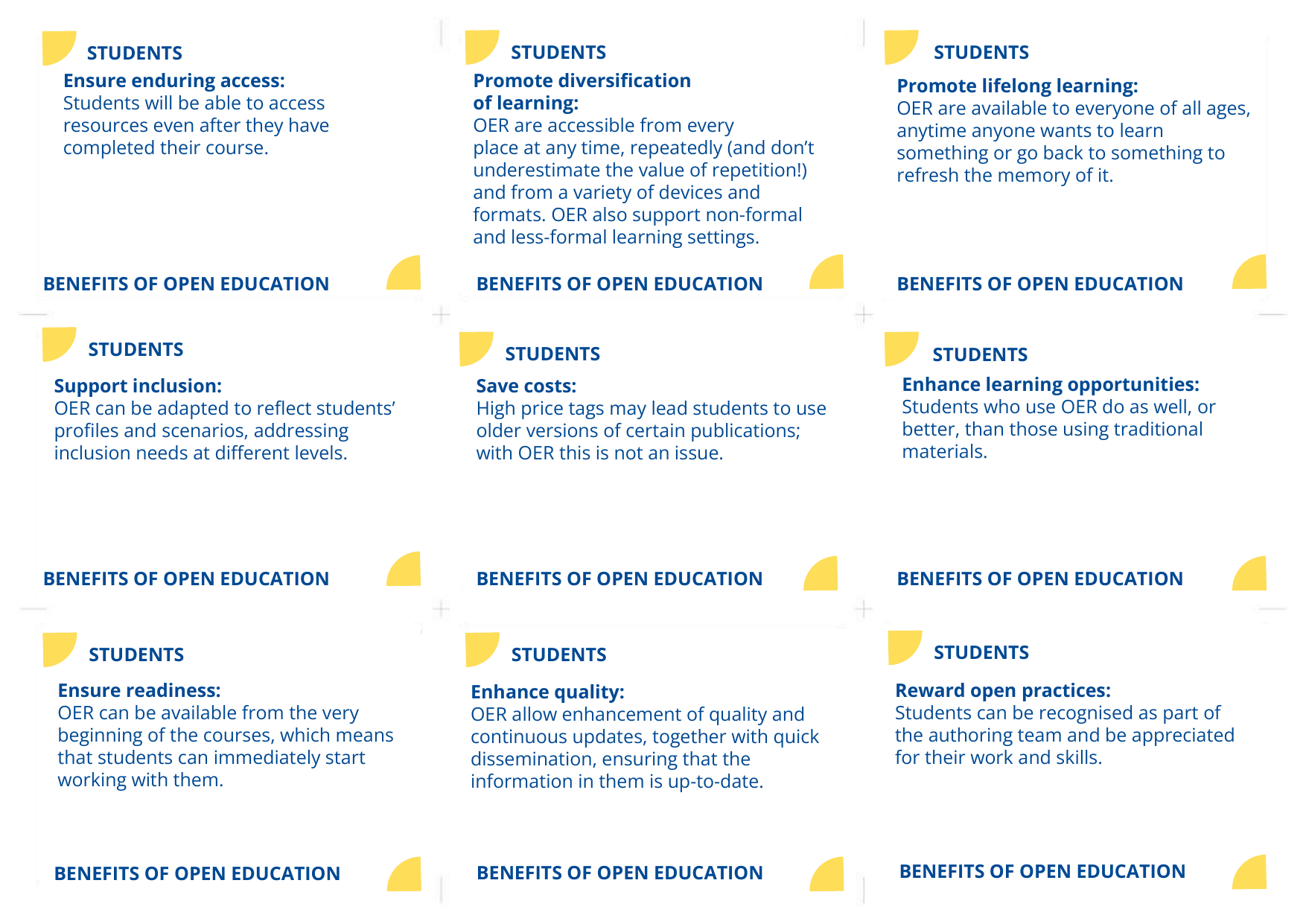

STUDENTS
STUDENTS

STUDENTS

Ensure enduring access:
Students will be able to access resources even after they have completed their course.
Promote diversification
of learning:
OER are accessible from every
place at any time, repeatedly (and don’t underestimate the value of repetition!) and from a variety of devices and formats. OER also support non-formal and less-formal learning settings.
Promote lifelong learning:
OER are available to everyone of all ages, anytime anyone wants to learn something or go back to something to refresh the memory of it.

BENEFITS OF OPEN EDUCATION
BENEFITS OF OPEN EDUCATION
BENEFITS OF OPEN EDUCATION

STUDENTS
STUDENTS
STUDENTS

Enhance learning opportunities:
Students who use OER do as well, or better, than those using traditional materials.
Support inclusion:
OER can be adapted to reflect students’ profiles and scenarios, addressing inclusion needs at different levels.
Save costs:
High price tags may lead students to use older versions of certain publications; with OER this is not an issue.

BENEFITS OF OPEN EDUCATION
BENEFITS OF OPEN EDUCATION
BENEFITS OF OPEN EDUCATION

STUDENTS
STUDENTS
STUDENTS

Ensure readiness:
OER can be available from the very beginning of the courses, which means that students can immediately start working with them.
Reward open practices:
Students can be recognised as part of the authoring team and be appreciated for their work and skills.
Enhance quality:
OER allow enhancement of quality and continuous updates, together with quick dissemination, ensuring that the information in them is up-to-date.
BENEFITS OF OPEN EDUCATION
BENEFITS OF OPEN EDUCATION
BENEFITS OF OPEN EDUCATION